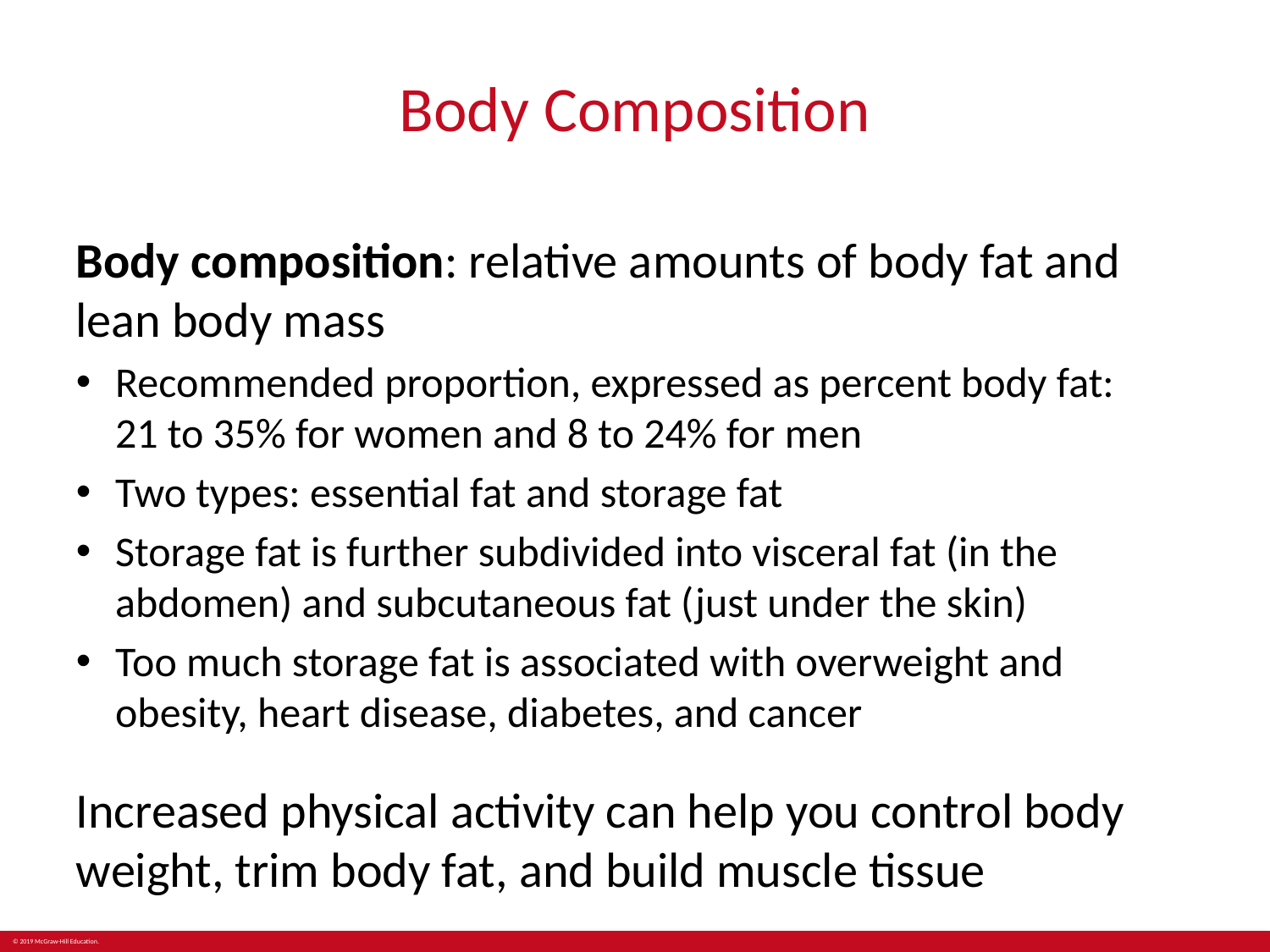

# Body Composition
Body composition: relative amounts of body fat and
lean body mass
Recommended proportion, expressed as percent body fat:
21 to 35% for women and 8 to 24% for men
Two types: essential fat and storage fat
Storage fat is further subdivided into visceral fat (in the abdomen) and subcutaneous fat (just under the skin)
Too much storage fat is associated with overweight and obesity, heart disease, diabetes, and cancer
Increased physical activity can help you control body weight, trim body fat, and build muscle tissue